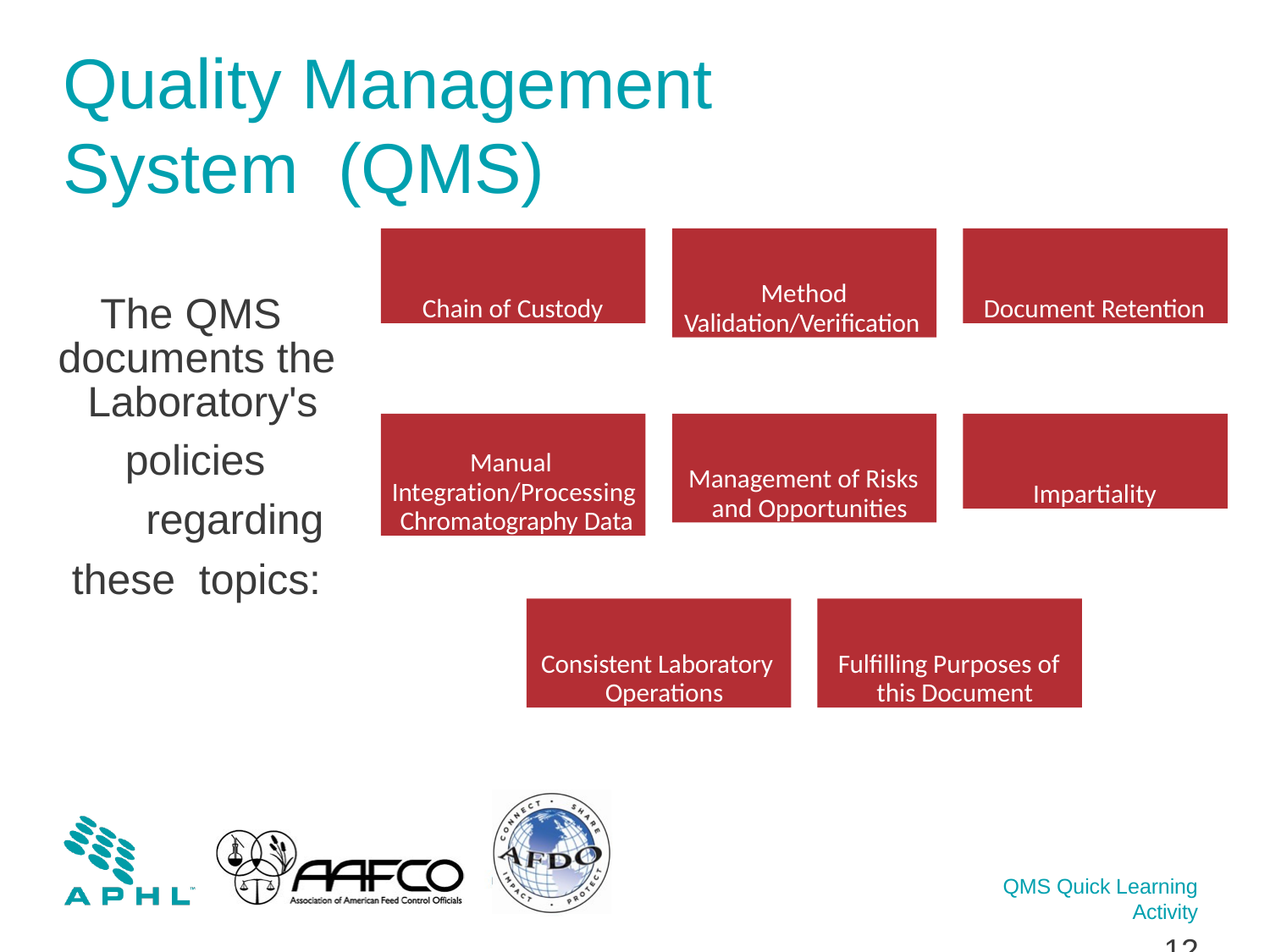

# Quality Management System  (QMS)

Chain of Custody

Method  Validation/Verification

Document Retention
The QMS  documents the  Laboratory's
policies
regarding these  topics:

Manual  Integration/Processing  Chromatography Data

Management of Risks  and Opportunities

Impartiality

Consistent Laboratory  Operations

Fulfilling Purposes of  this Document

QMS Quick Learning Activity
12